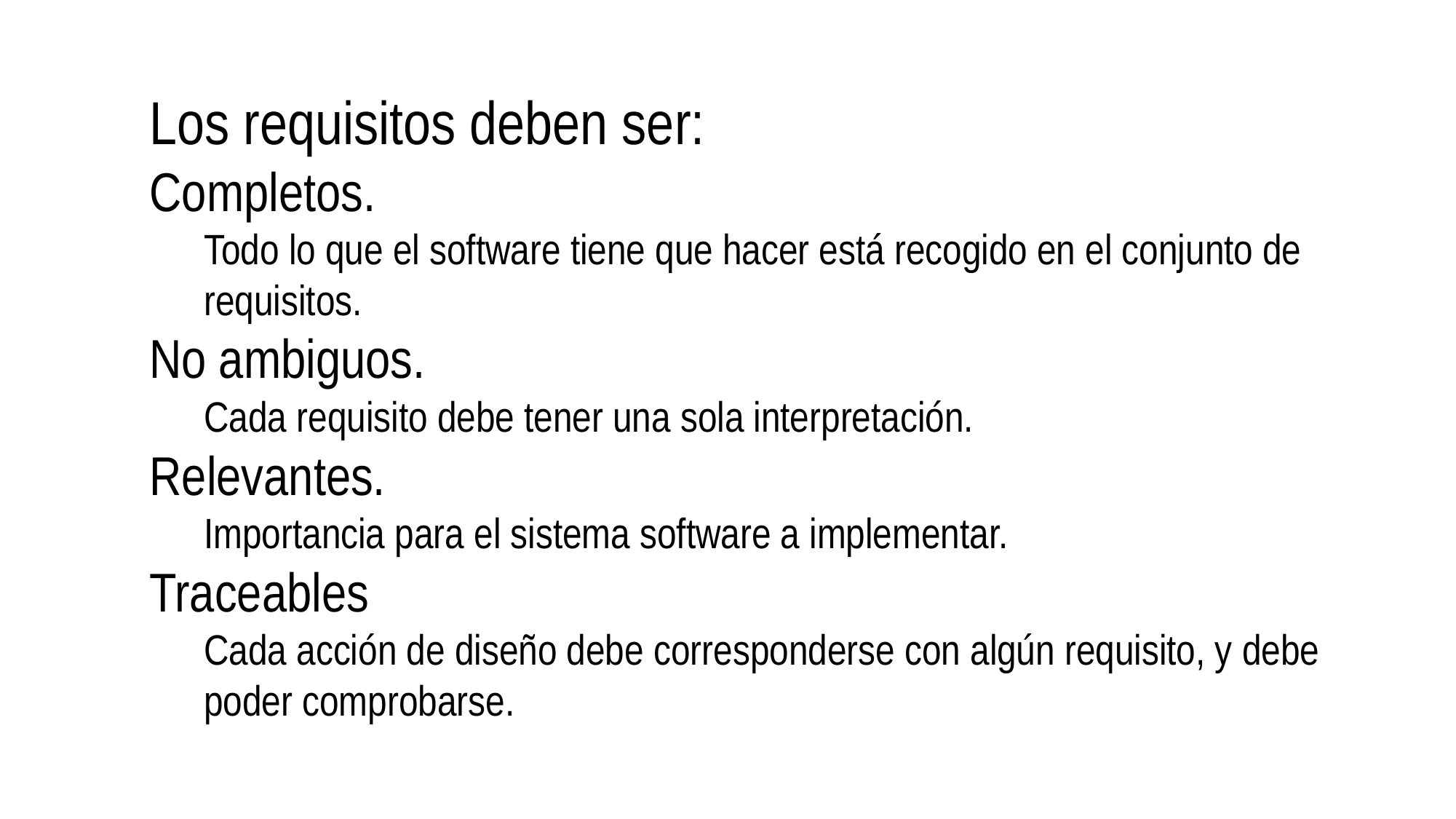

Los requisitos deben ser:
Completos.
Todo lo que el software tiene que hacer está recogido en el conjunto de requisitos.
No ambiguos.
Cada requisito debe tener una sola interpretación.
Relevantes.
Importancia para el sistema software a implementar.
Traceables
Cada acción de diseño debe corresponderse con algún requisito, y debe poder comprobarse.